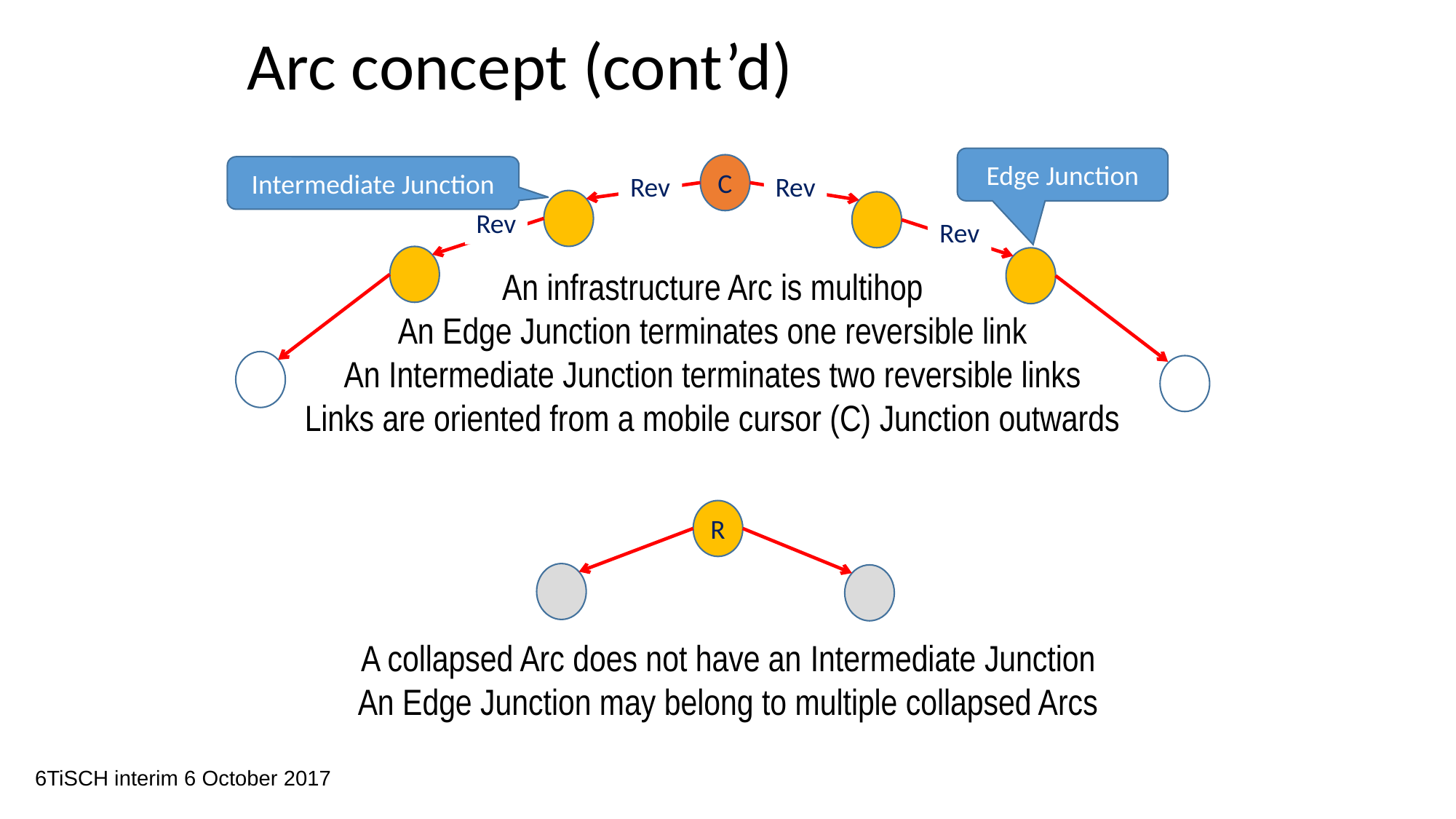

# Arc concept (cont’d)
Edge Junction
C
Rev
Rev

Rev
Rev

Intermediate Junction
An infrastructure Arc is multihop
An Edge Junction terminates one reversible link
An Intermediate Junction terminates two reversible links
Links are oriented from a mobile cursor (C) Junction outwards
R

A collapsed Arc does not have an Intermediate Junction
An Edge Junction may belong to multiple collapsed Arcs